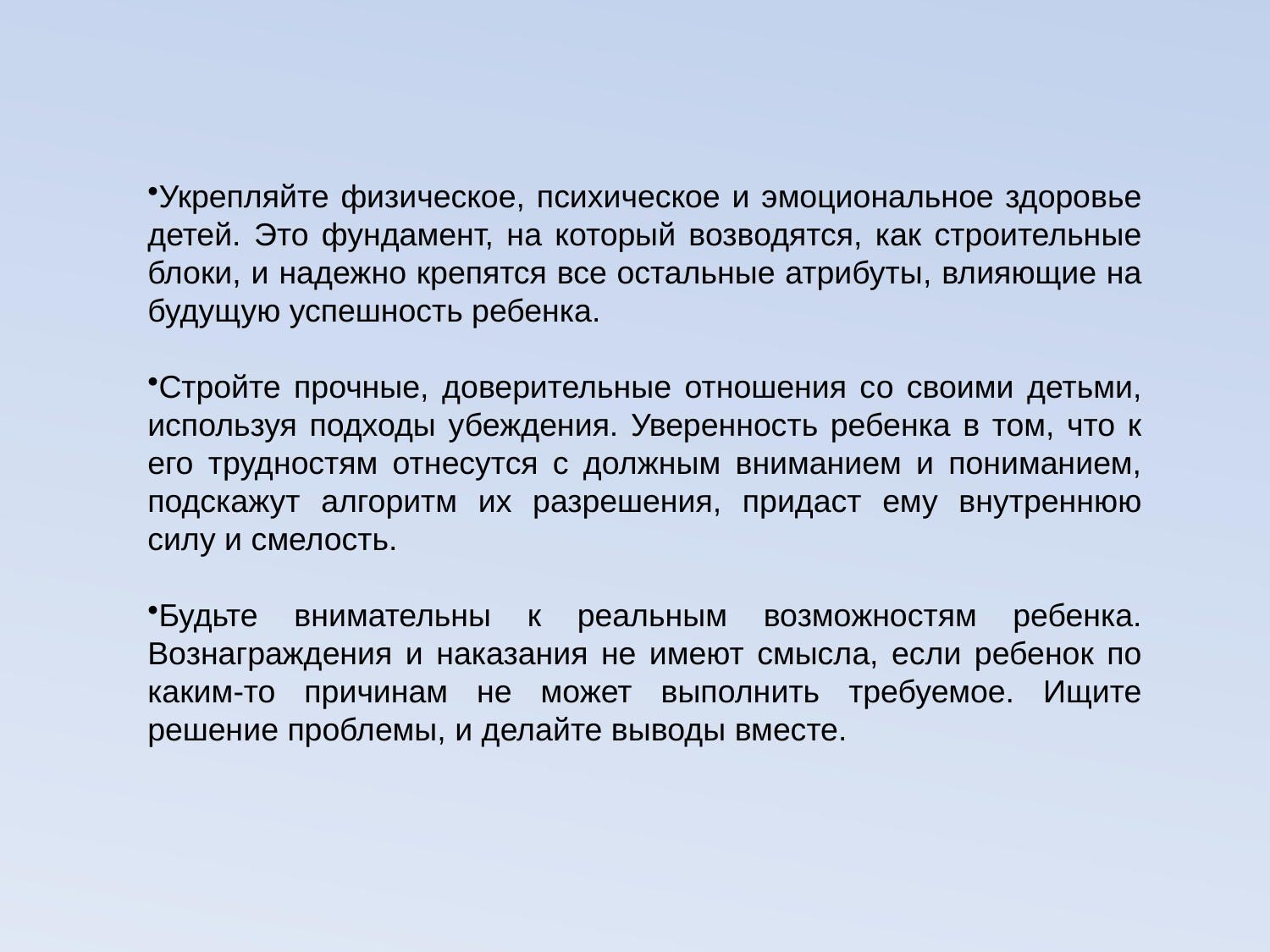

Укрепляйте физическое, психическое и эмоциональное здоровье детей. Это фундамент, на который возводятся, как строительные блоки, и надежно крепятся все остальные атрибуты, влияющие на будущую успешность ребенка.

Стройте прочные, доверительные отношения со своими детьми, используя подходы убеждения. Уверенность ребенка в том, что к его трудностям отнесутся с должным вниманием и пониманием, подскажут алгоритм их разрешения, придаст ему внутреннюю силу и смелость.

Будьте внимательны к реальным возможностям ребенка. Вознаграждения и наказания не имеют смысла, если ребенок по каким-то причинам не может выполнить требуемое. Ищите решение проблемы, и делайте выводы вместе.